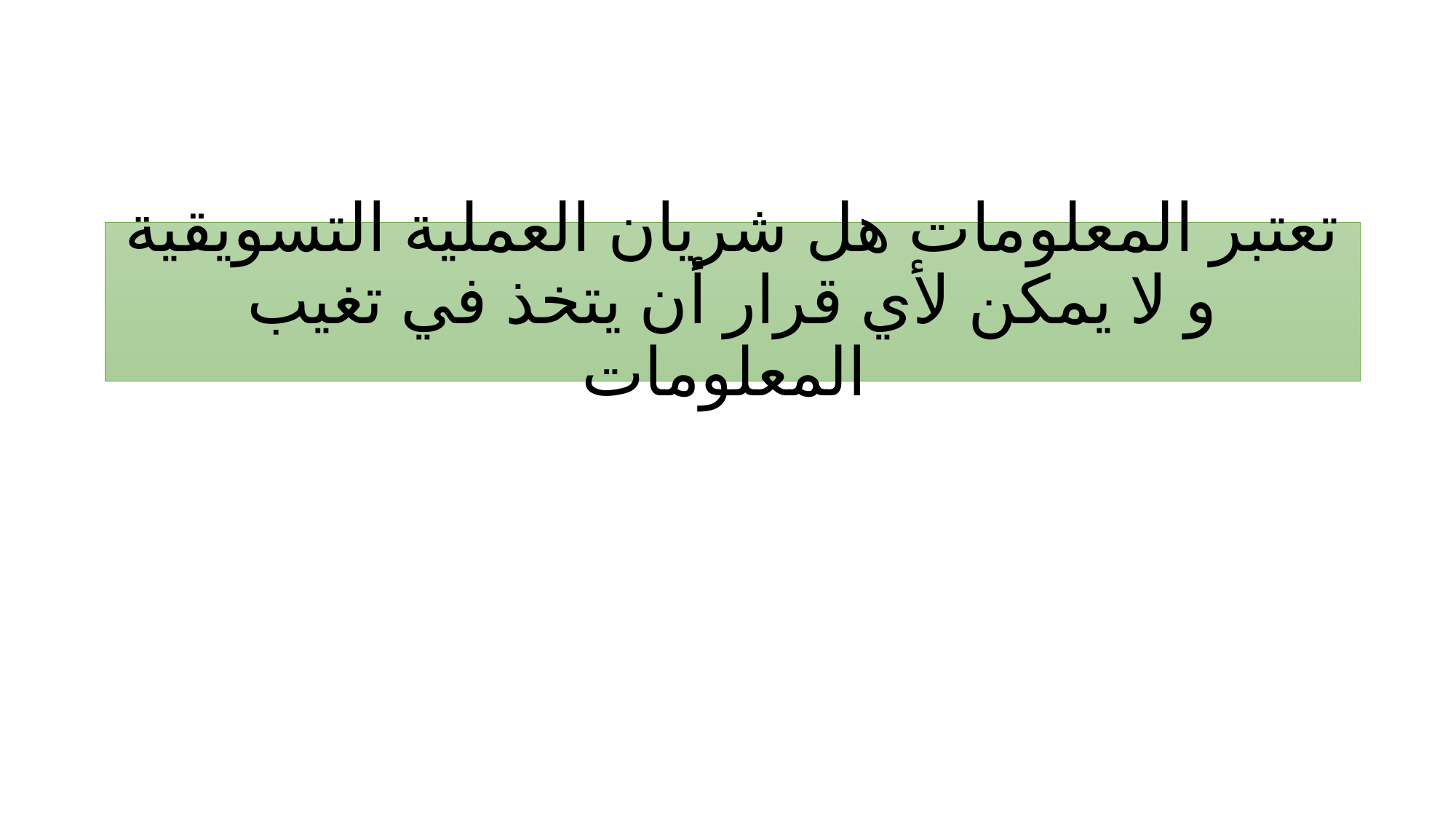

# تعتبر المعلومات هل شريان العملية التسويقية و لا يمكن لأي قرار أن يتخذ في تغيب المعلومات